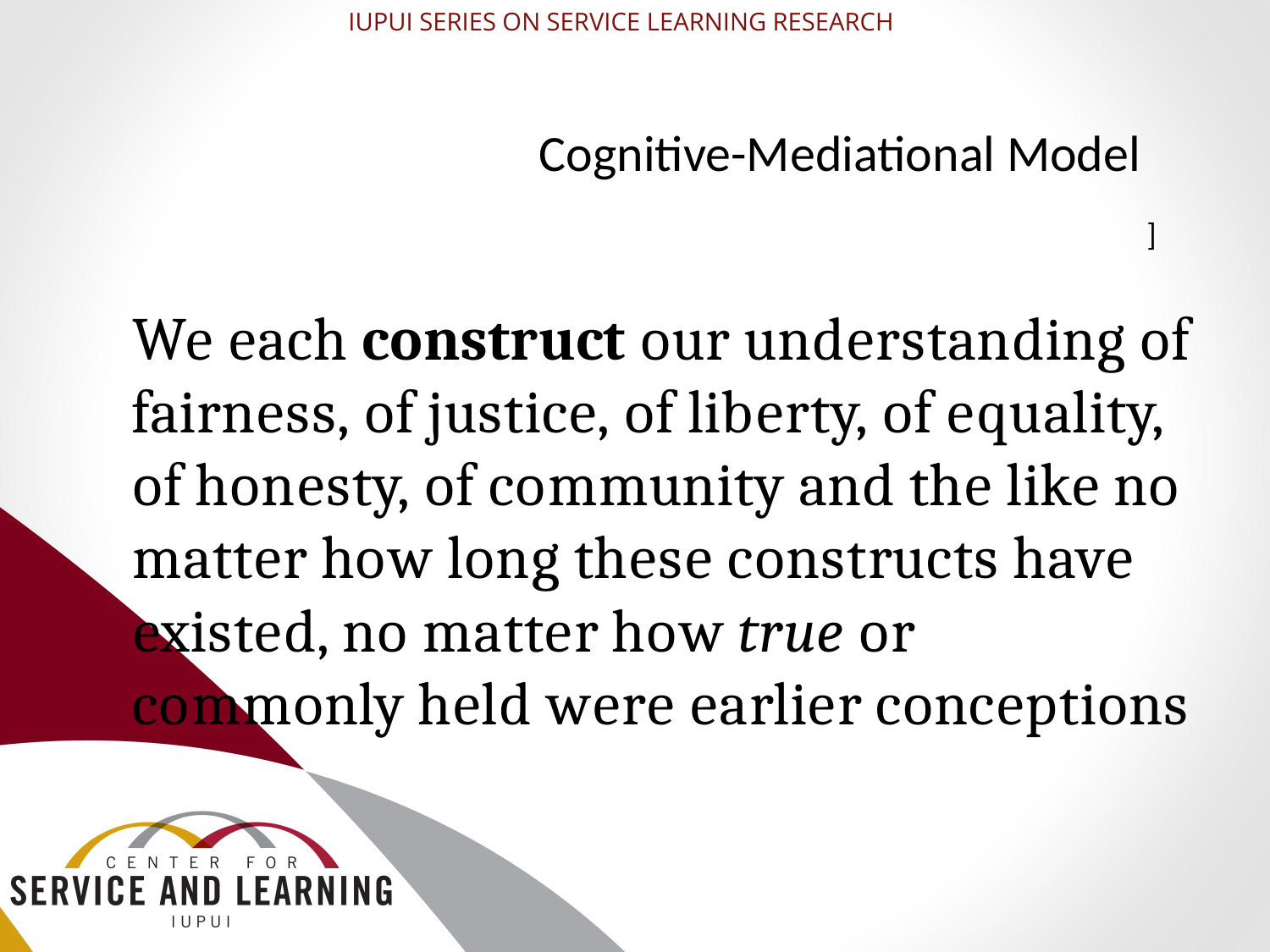

IUPUI SERIES ON SERVICE LEARNING RESEARCH
# Cognitive-Mediational Model ]

	We each construct our understanding of fairness, of justice, of liberty, of equality, of honesty, of community and the like no matter how long these constructs have existed, no matter how true or commonly held were earlier conceptions